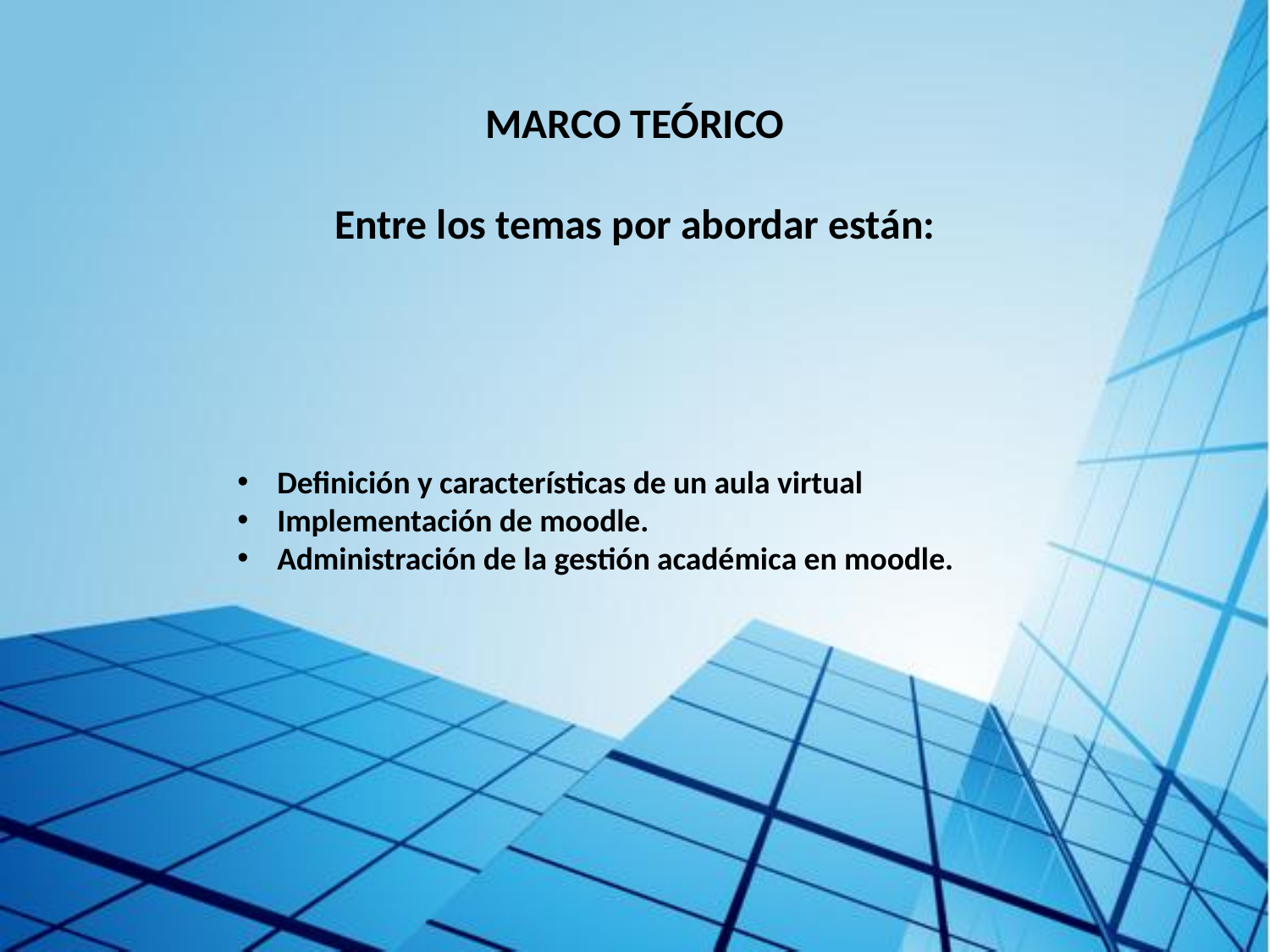

# MARCO TEÓRICO Entre los temas por abordar están:
Definición y características de un aula virtual
Implementación de moodle.
Administración de la gestión académica en moodle.